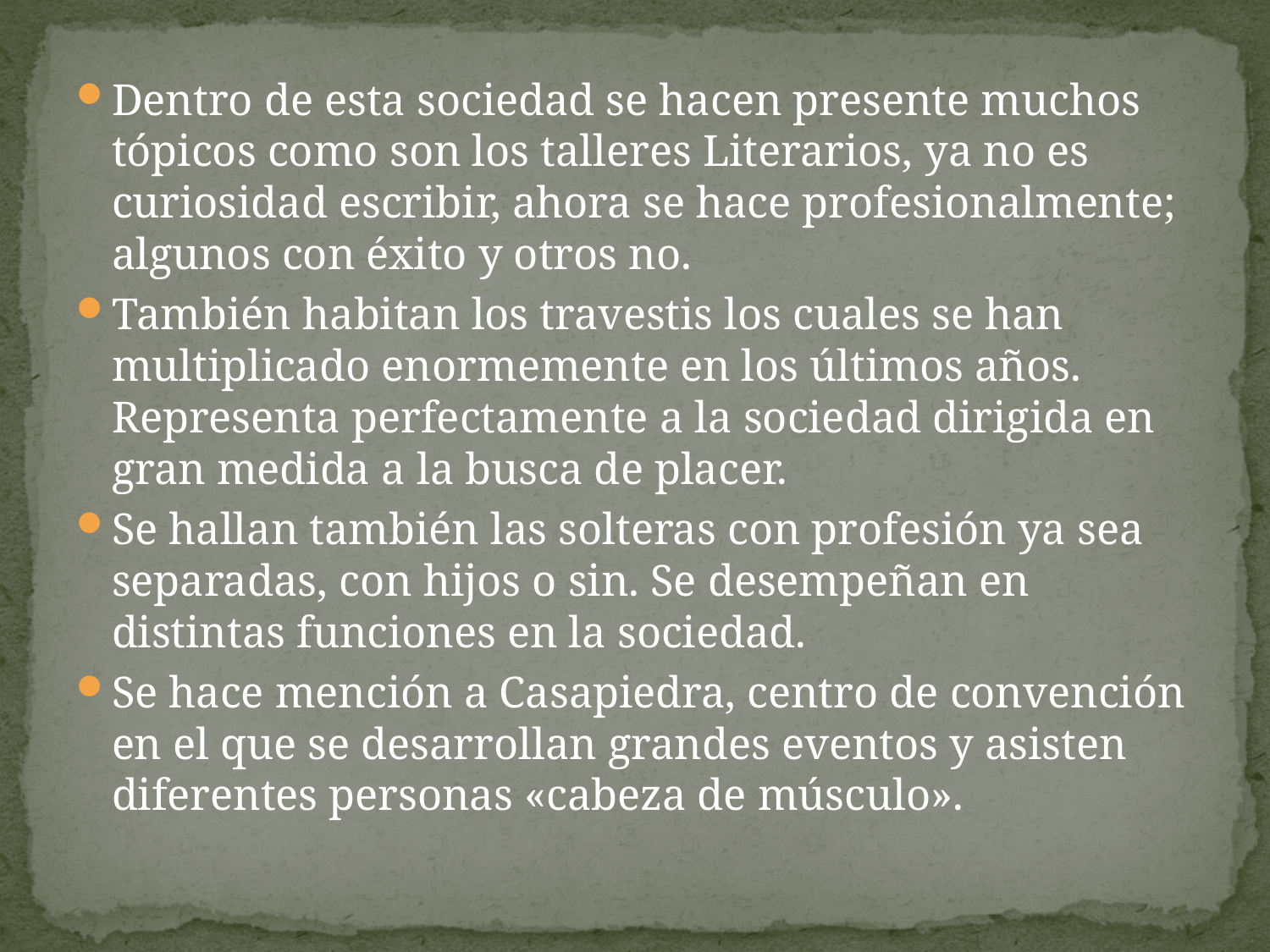

Dentro de esta sociedad se hacen presente muchos tópicos como son los talleres Literarios, ya no es curiosidad escribir, ahora se hace profesionalmente; algunos con éxito y otros no.
También habitan los travestis los cuales se han multiplicado enormemente en los últimos años. Representa perfectamente a la sociedad dirigida en gran medida a la busca de placer.
Se hallan también las solteras con profesión ya sea separadas, con hijos o sin. Se desempeñan en distintas funciones en la sociedad.
Se hace mención a Casapiedra, centro de convención en el que se desarrollan grandes eventos y asisten diferentes personas «cabeza de músculo».